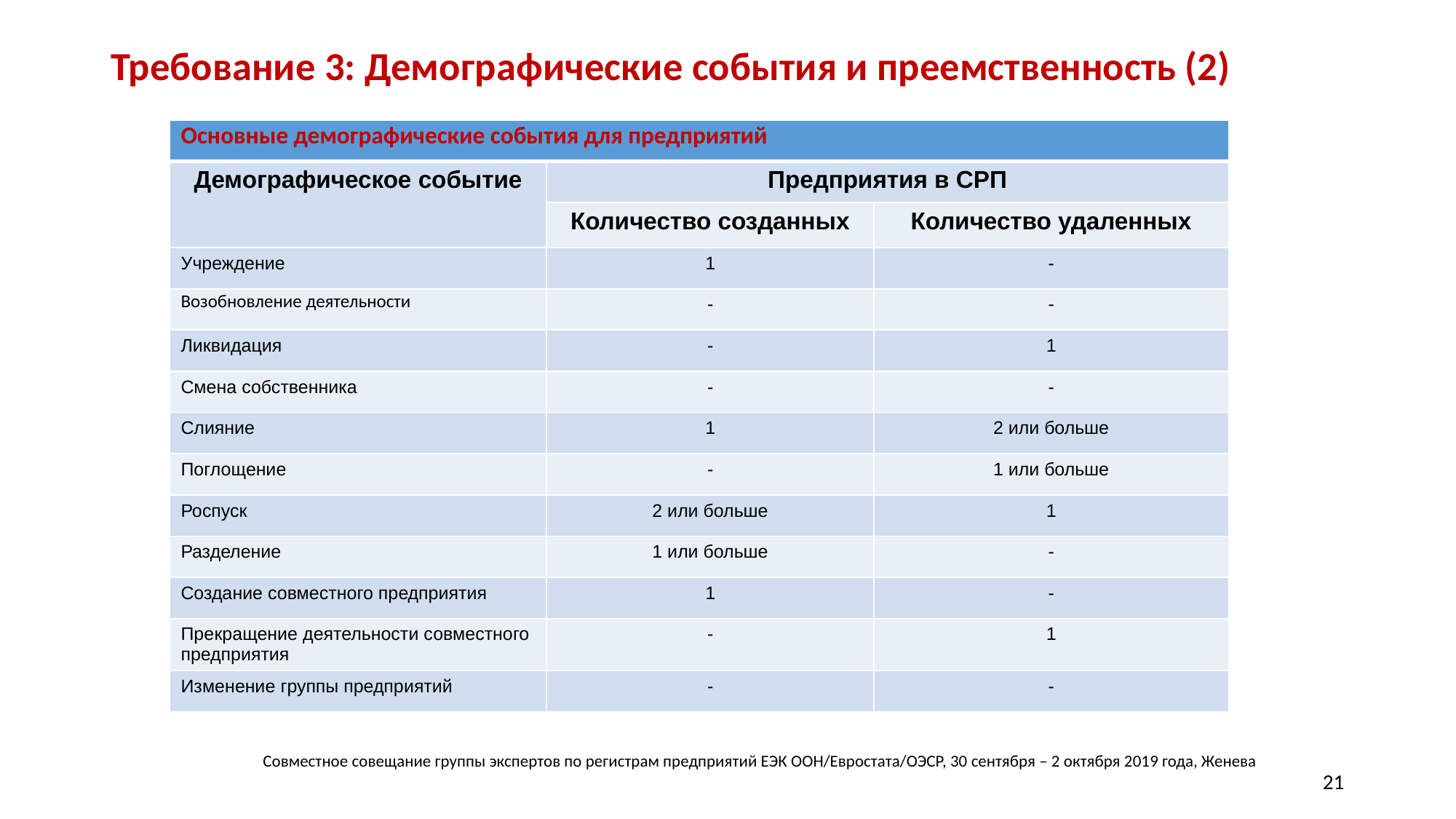

# Требование 3: Демографические события и преемственность (2)
| Основные демографические события для предприятий |  |  |
| --- | --- | --- |
| Демографическое событие | Предприятия в СРП |  |
|  | Количество созданных | Количество удаленных |
| Учреждение | 1 | - |
| Возобновление деятельности | - | - |
| Ликвидация | - | 1 |
| Смена собственника | - | - |
| Слияние | 1 | 2 или больше |
| Поглощение | - | 1 или больше |
| Роспуск | 2 или больше | 1 |
| Разделение | 1 или больше | - |
| Создание совместного предприятия | 1 | - |
| Прекращение деятельности совместного предприятия | - | 1 |
| Изменение группы предприятий | - | - |
Совместное совещание группы экспертов по регистрам предприятий ЕЭК ООН/Евростата/ОЭСР, 30 сентября – 2 октября 2019 года, Женева
21